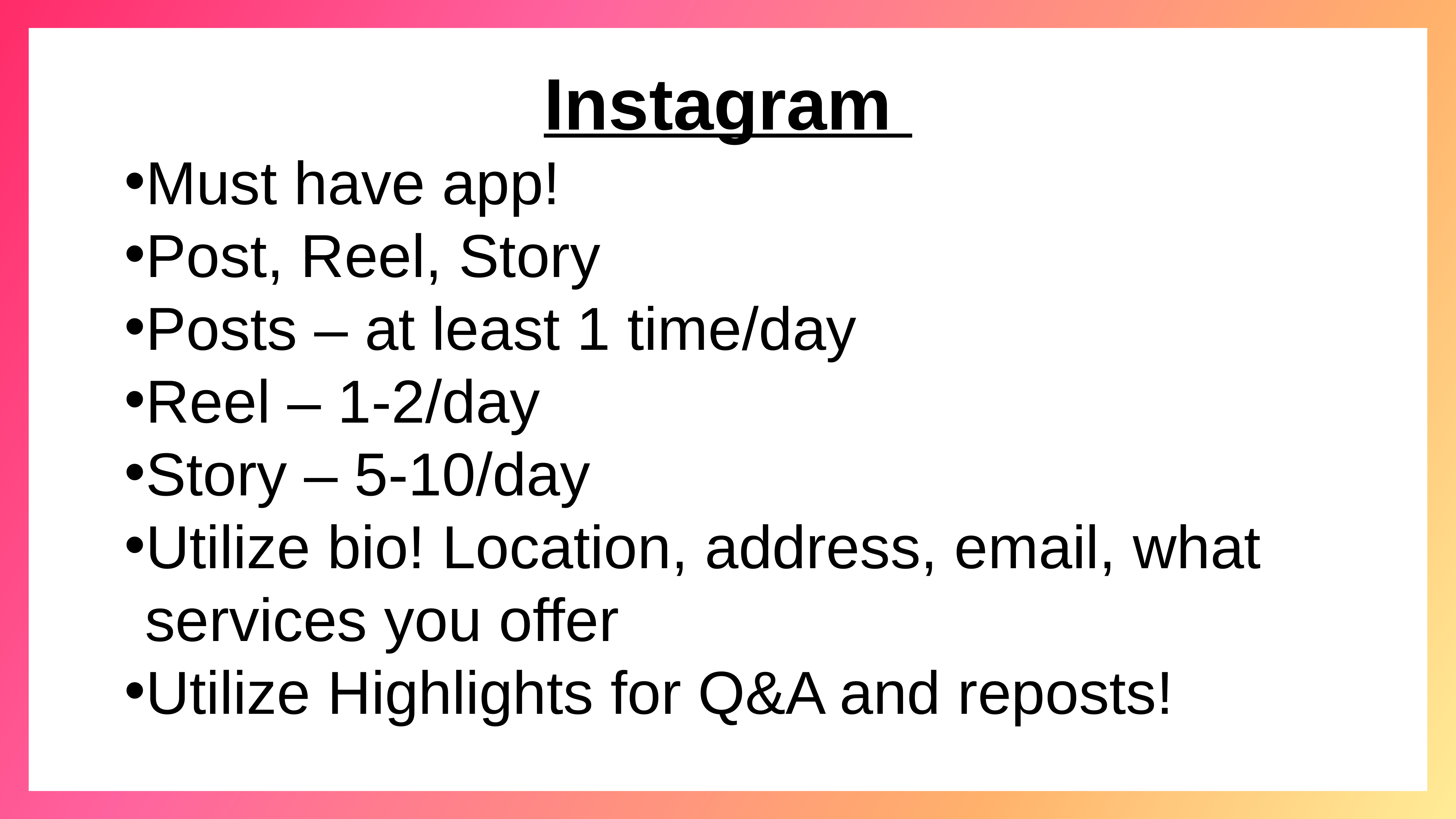

Instagram
Must have app!
Post, Reel, Story
Posts – at least 1 time/day
Reel – 1-2/day
Story – 5-10/day
Utilize bio! Location, address, email, what services you offer
Utilize Highlights for Q&A and reposts!